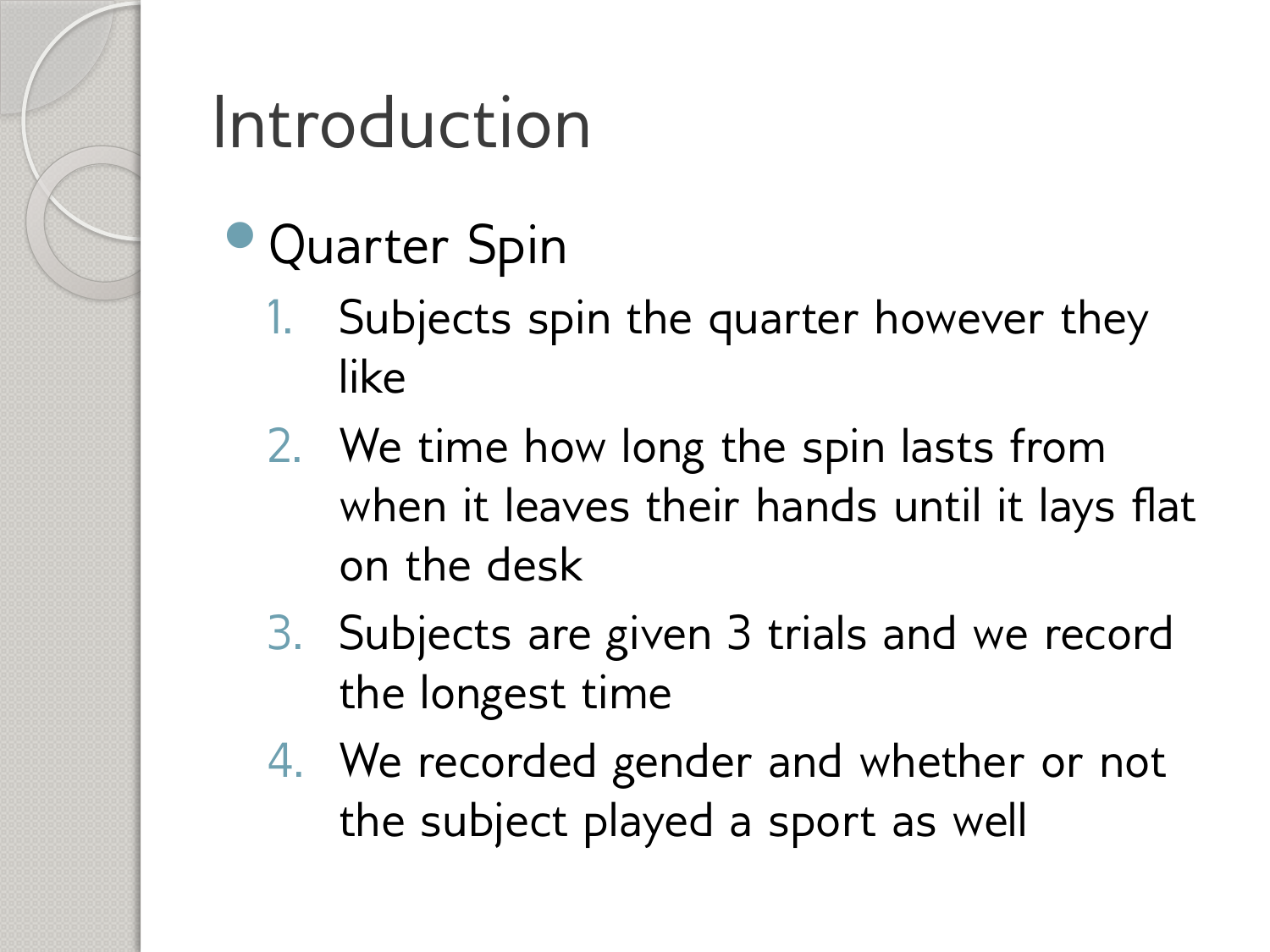

# Introduction
Quarter Spin
Subjects spin the quarter however they like
We time how long the spin lasts from when it leaves their hands until it lays flat on the desk
Subjects are given 3 trials and we record the longest time
We recorded gender and whether or not the subject played a sport as well